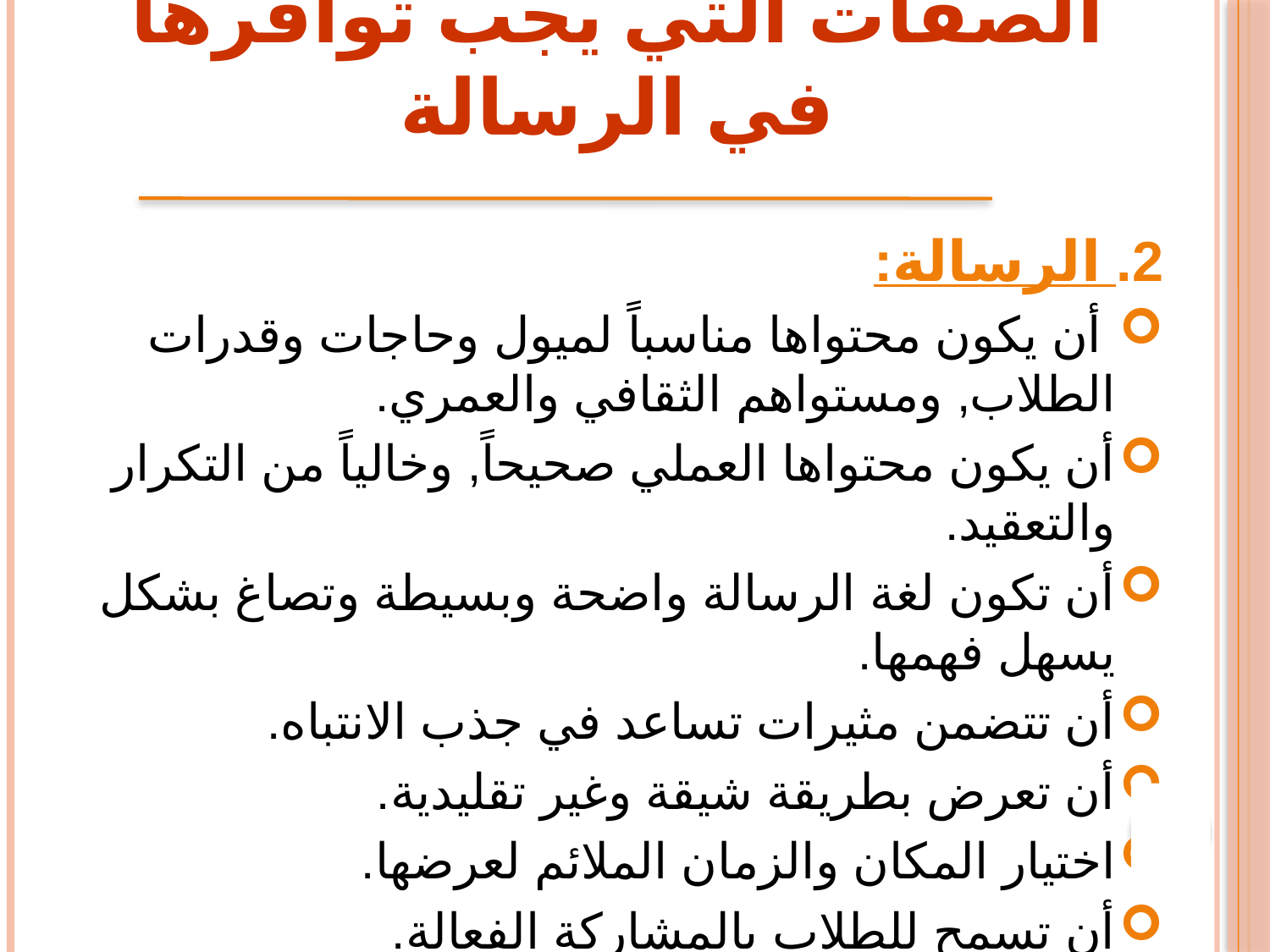

الصفات التي يجب توافرها في الرسالة
2. الرسالة:
 أن يكون محتواها مناسباً لميول وحاجات وقدرات الطلاب, ومستواهم الثقافي والعمري.
أن يكون محتواها العملي صحيحاً, وخالياً من التكرار والتعقيد.
أن تكون لغة الرسالة واضحة وبسيطة وتصاغ بشكل يسهل فهمها.
أن تتضمن مثيرات تساعد في جذب الانتباه.
أن تعرض بطريقة شيقة وغير تقليدية.
اختيار المكان والزمان الملائم لعرضها.
أن تسمح للطلاب بالمشاركة الفعالة.